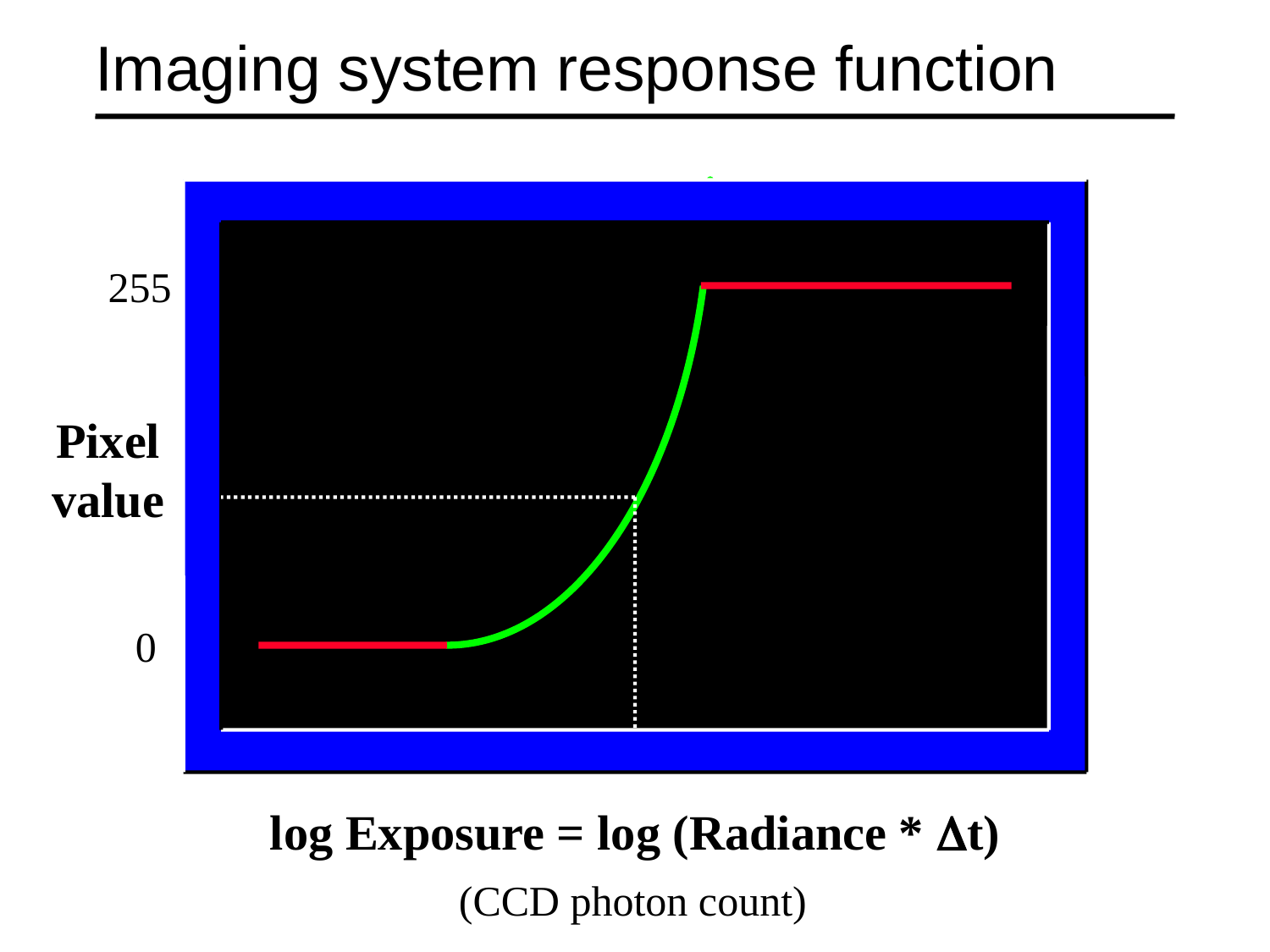

Imaging system response function

255

Pixel
value

0

log Exposure = log (Radiance * Δt)

(CCD photon count)